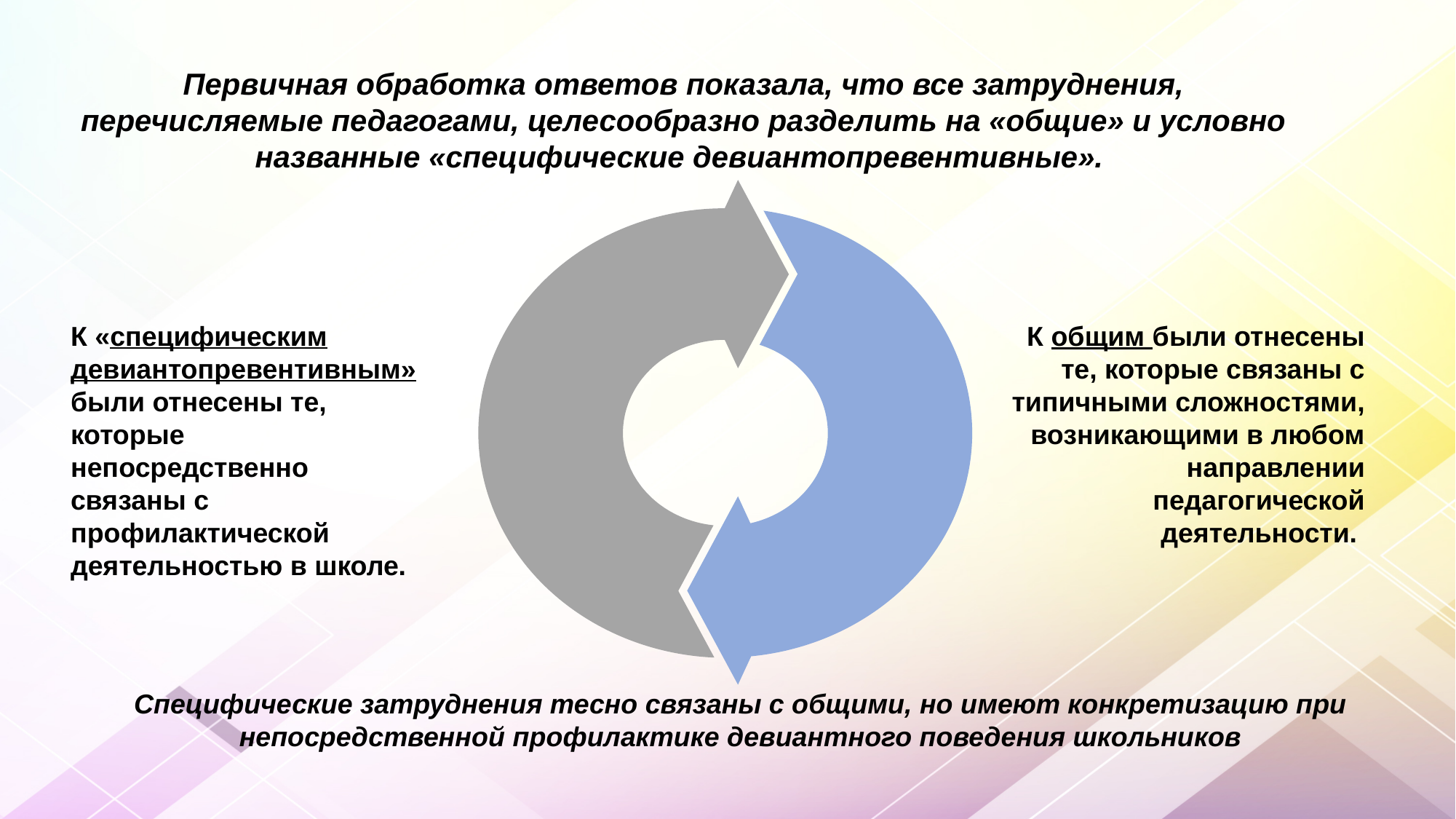

Первичная обработка ответов показала, что все затруднения, перечисляемые педагогами, целесообразно разделить на «общие» и условно названные «специфические девиантопревентивные».

К «специфическим девиантопревентивным» были отнесены те, которые непосредственно связаны с профилактической деятельностью в школе.

К общим были отнесены те, которые связаны с типичными сложностями, возникающими в любом направлении педагогической деятельности.

Специфические затруднения тесно связаны с общими, но имеют конкретизацию при непосредственной профилактике девиантного поведения школьников